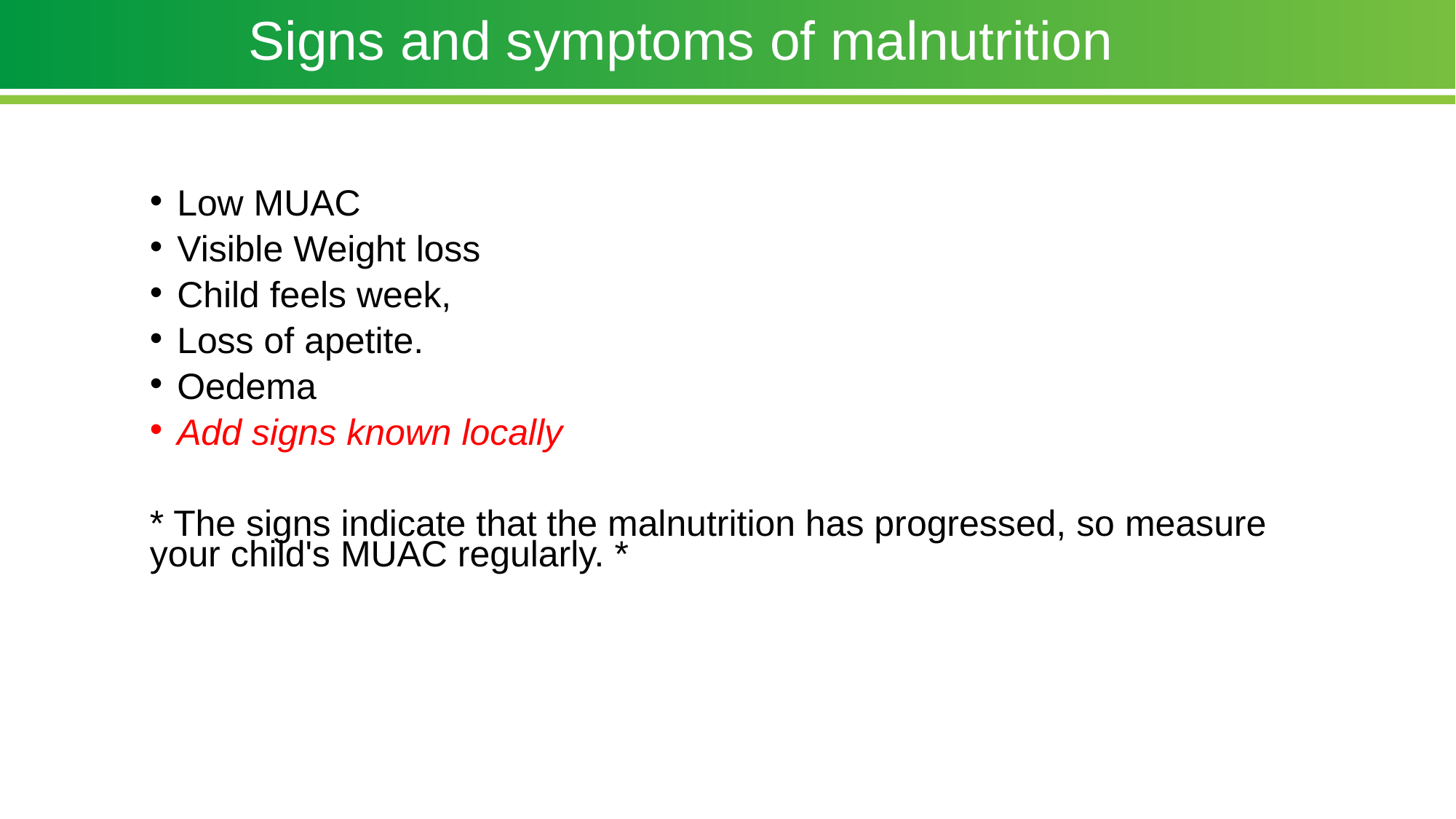

# Signs and symptoms of malnutrition

Low MUAC
Visible Weight loss
Child feels week,
Loss of apetite.
Oedema
Add signs known locally

* The signs indicate that the malnutrition has progressed, so measure your child's MUAC regularly. *